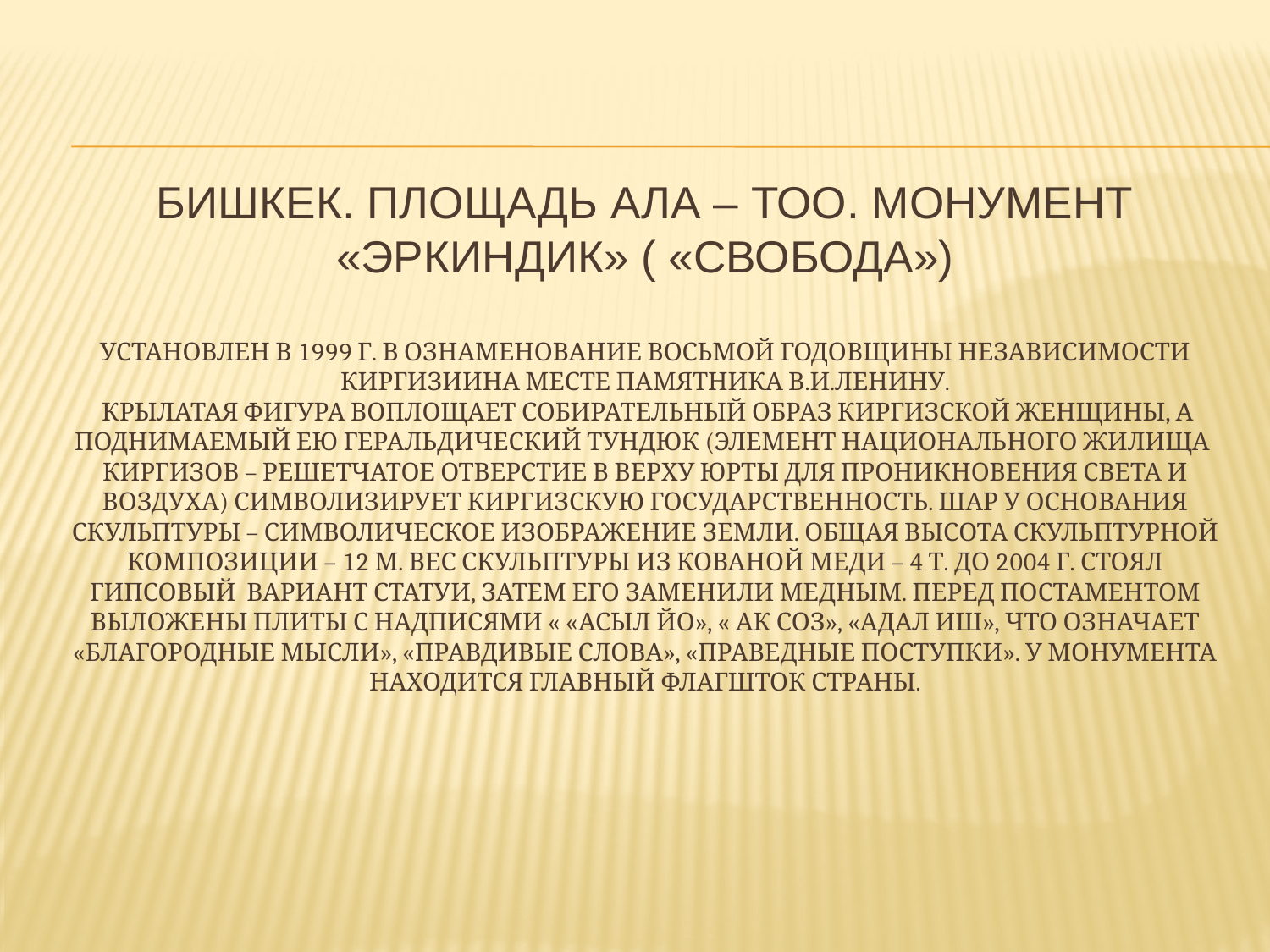

# Бишкек. Площадь Ала – Тоо. Монумент «Эркиндик» ( «Свобода») установлен в 1999 г. в ознаменование восьмой годовщины независимости Киргизиина месте памятника В.И.Ленину. Крылатая фигура воплощает собирательный образ киргизской женщины, а  поднимаемый ею геральдический тундюк (элемент национального жилища  киргизов – решетчатое отверстие в верху юрты для проникновения света и воздуха) символизирует киргизскую государственность. Шар у основания скульптуры – символическое изображение Земли. Общая высота скульптурной композиции – 12 м. Вес скульптуры из кованой меди – 4 т. До 2004 г. стоял гипсовый  вариант статуи, затем его заменили медным. Перед постаментом выложены плиты с надписями « «Асыл йо», « Ак соз», «Адал иш», что означает «Благородные мысли», «Правдивые слова», «Праведные поступки». У монумента находится главный флагшток страны.